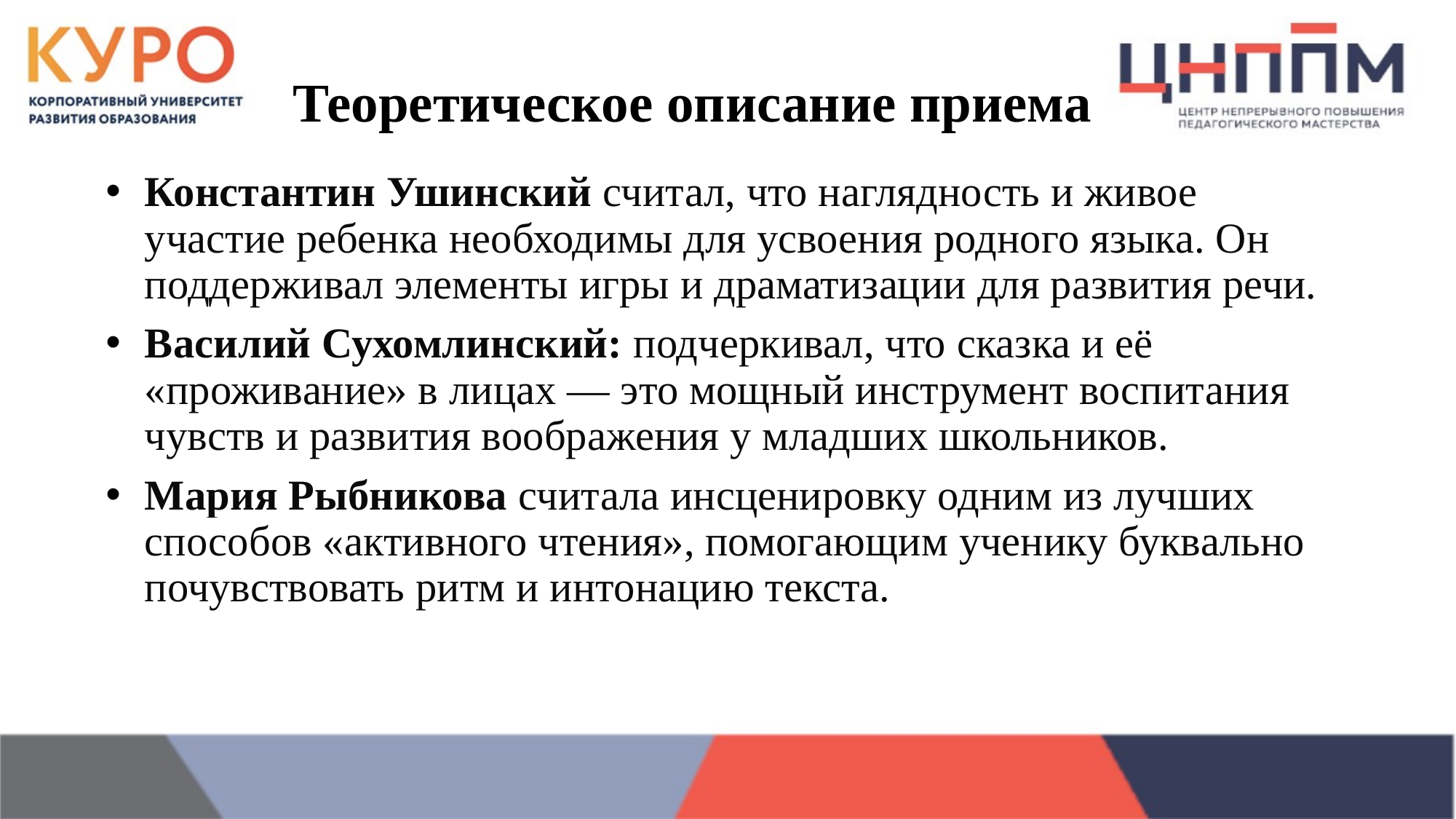

# Теоретическое описание приема
Константин Ушинский считал, что наглядность и живое участие ребенка необходимы для усвоения родного языка. Он поддерживал элементы игры и драматизации для развития речи.
Василий Сухомлинский: подчеркивал, что сказка и её «проживание» в лицах — это мощный инструмент воспитания чувств и развития воображения у младших школьников.
Мария Рыбникова считала инсценировку одним из лучших способов «активного чтения», помогающим ученику буквально почувствовать ритм и интонацию текста.